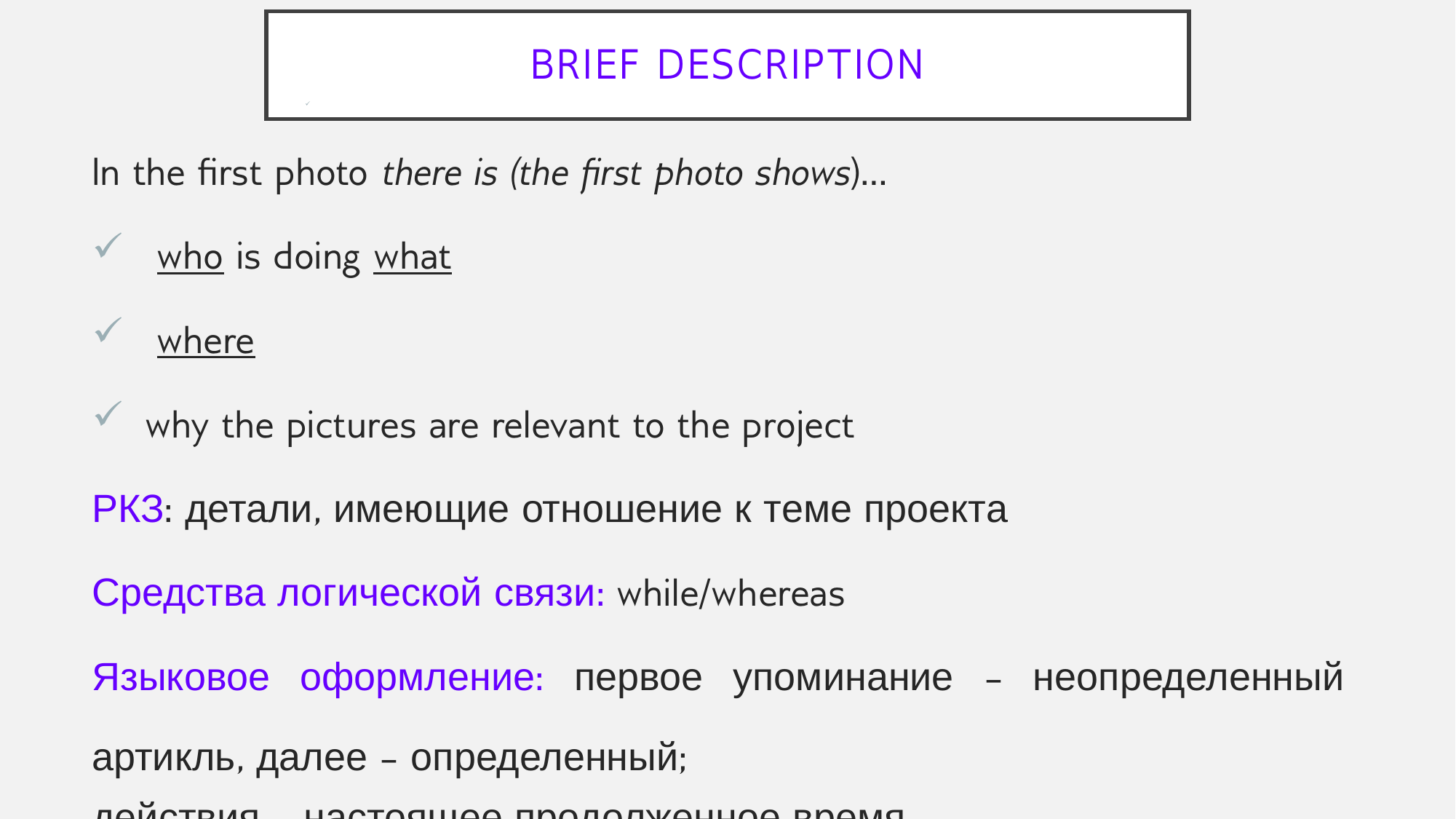

# BRIEF DESCRIpTION

In the first photo there is (the first photo shows)…
   who is doing what
   where
  why the pictures are relevant to the project
РКЗ: детали, имеющие отношение к теме проекта
Средства логической связи: while/whereas
Языковое оформление: первое упоминание – неопределенный артикль, далее – определенный;
действия – настоящее продолженное время.